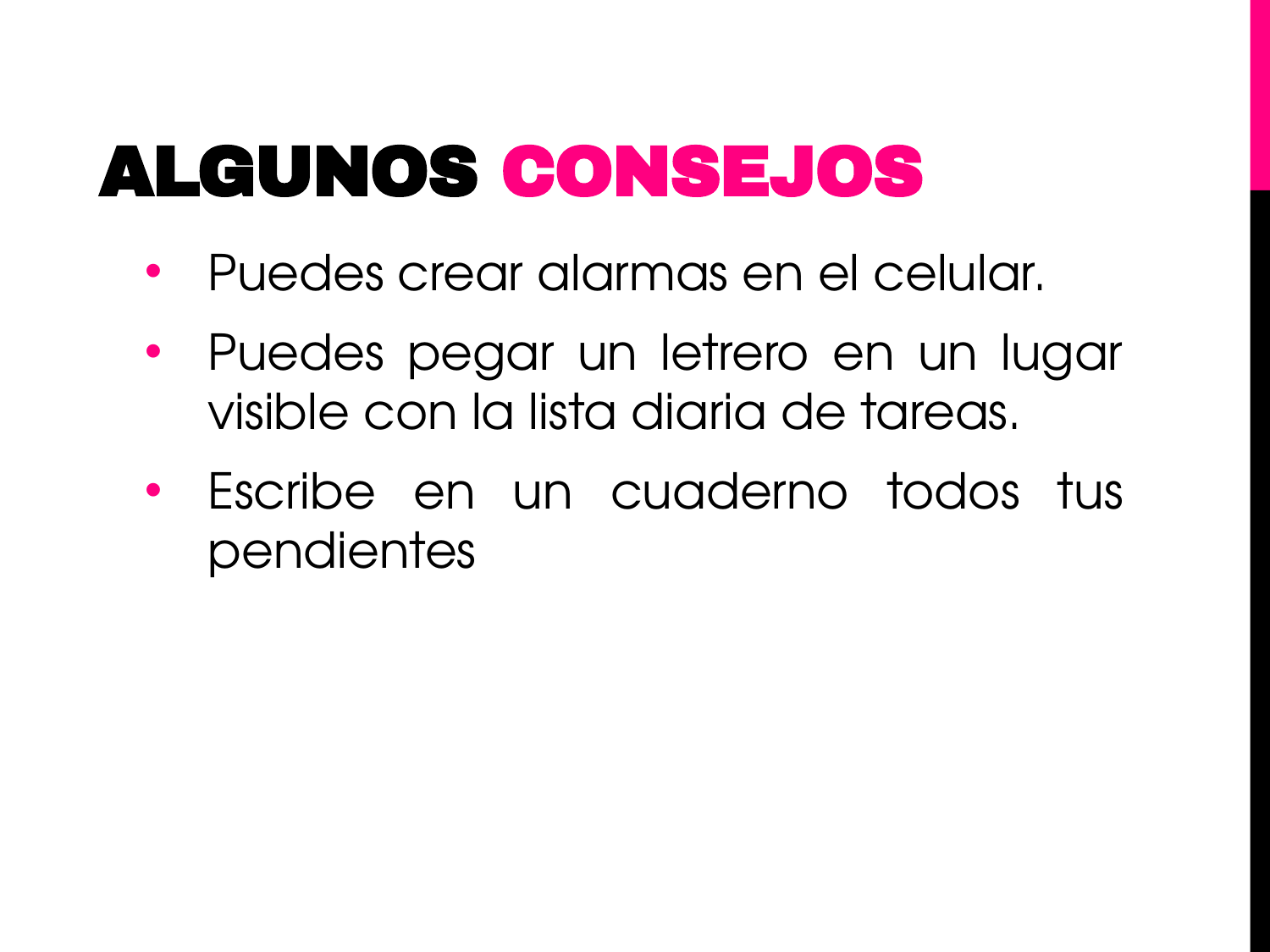

# Algunos consejos
Puedes crear alarmas en el celular.
Puedes pegar un letrero en un lugar visible con la lista diaria de tareas.
Escribe en un cuaderno todos tus pendientes